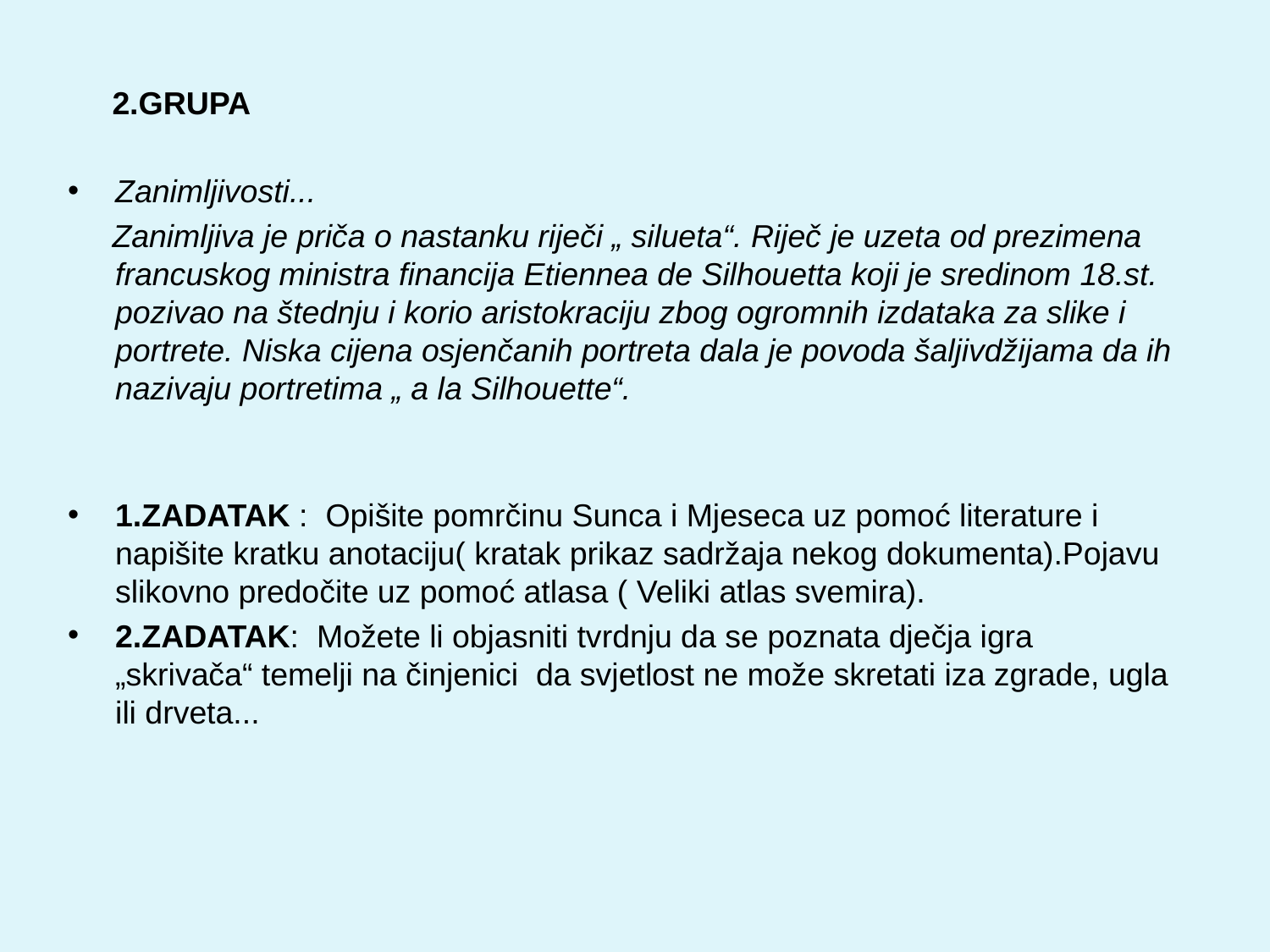

2.GRUPA

Zanimljivosti...
     Zanimljiva je priča o nastanku riječi „ silueta“. Riječ je uzeta od prezimena francuskog ministra financija Etiennea de Silhouetta koji je sredinom 18.st. pozivao na štednju i korio aristokraciju zbog ogromnih izdataka za slike i portrete. Niska cijena osjenčanih portreta dala je povoda šaljivdžijama da ih nazivaju portretima „ a la Silhouette“.

1.ZADATAK :  Opišite pomrčinu Sunca i Mjeseca uz pomoć literature i napišite kratku anotaciju( kratak prikaz sadržaja nekog dokumenta).Pojavu  slikovno predočite uz pomoć atlasa ( Veliki atlas svemira).
2.ZADATAK:  Možete li objasniti tvrdnju da se poznata dječja igra  „skrivača“ temelji na činjenici  da svjetlost ne može skretati iza zgrade, ugla ili drveta...